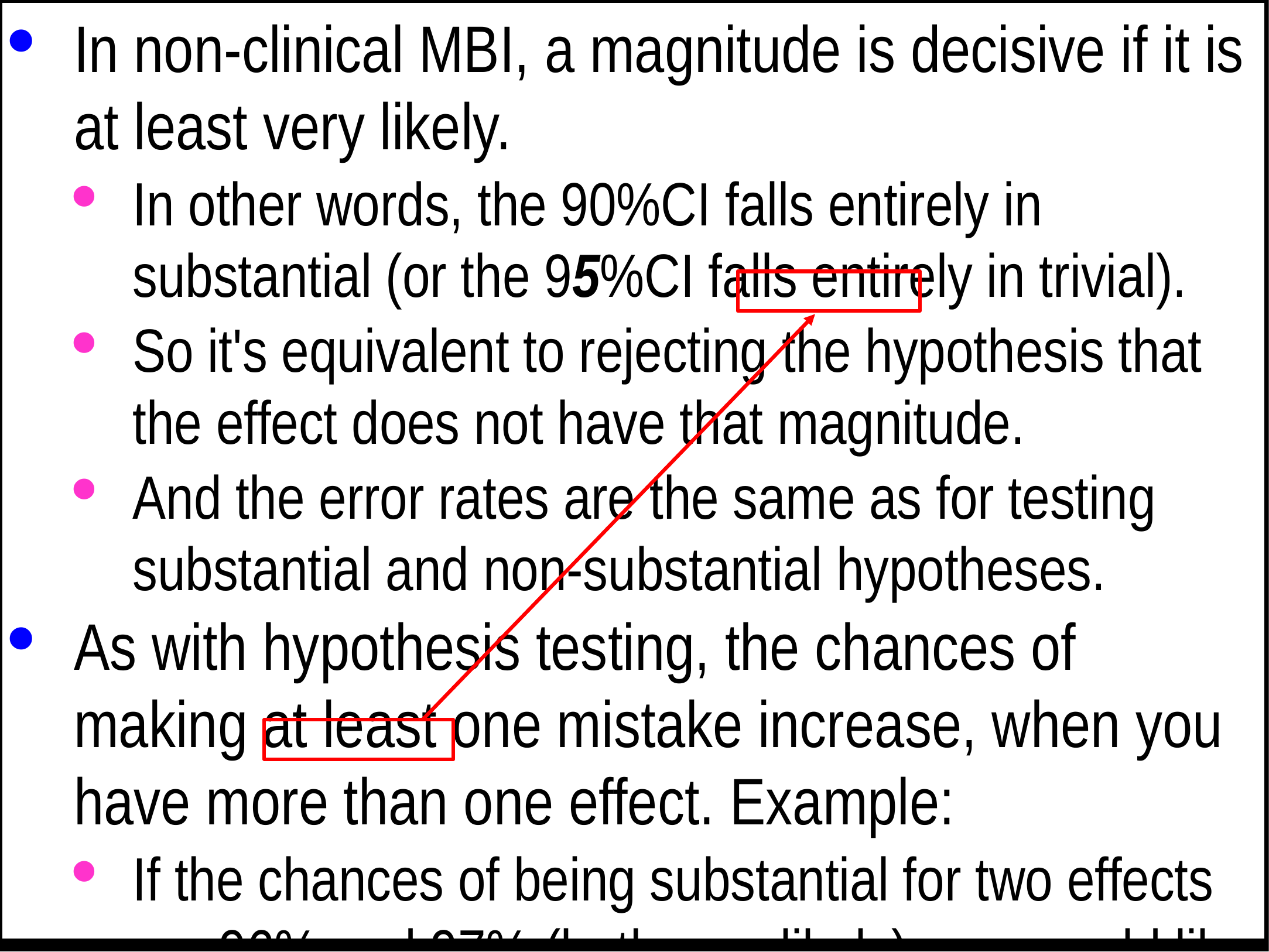

In non-clinical MBI, a magnitude is decisive if it is at least very likely.
In other words, the 90%CI falls entirely in substantial (or the 95%CI falls entirely in trivial).
So it's equivalent to rejecting the hypothesis that the effect does not have that magnitude.
And the error rates are the same as for testing substantial and non-substantial hypotheses.
As with hypothesis testing, the chances of making at least one mistake increase, when you have more than one effect. Example:
If the chances of being substantial for two effects are 96% and 97% (both very likely), you would like to conclude that both are decisively substantial.
But the chances that each is not substantial are 4% and 3%.
If the effects are independent of each other, the chance that at least one of them is not substantial is 4% + 3% = 7%, which is greater than the 5% error threshold for either effect.
Hence, if you want to control inflation of error (you don't have to), you could declare only one of these two effects to be decisively substantial.
Or you could set a higher probability threshold for deciding that an effect is decisive.
As before, making decisions with a 95%CI would mean a maximum error rate of 2.5%, and a magnitude would need a 97.5% chance to be decisive.
So the maximum combined error rate for two effects would be 2.5% + 2.5% = 5%.
Unfortunately, in this example, neither effect would be decisive with a 95%CI.
As before, using a higher level for the CI is the usual way to control inflation of error.
So with lots of effects, you pay more attention to those that are most likely, and to those highlighted in bold (adequate precision at the 99% level).
But don't ignore magnitudes with adequate precision at the 90% level.